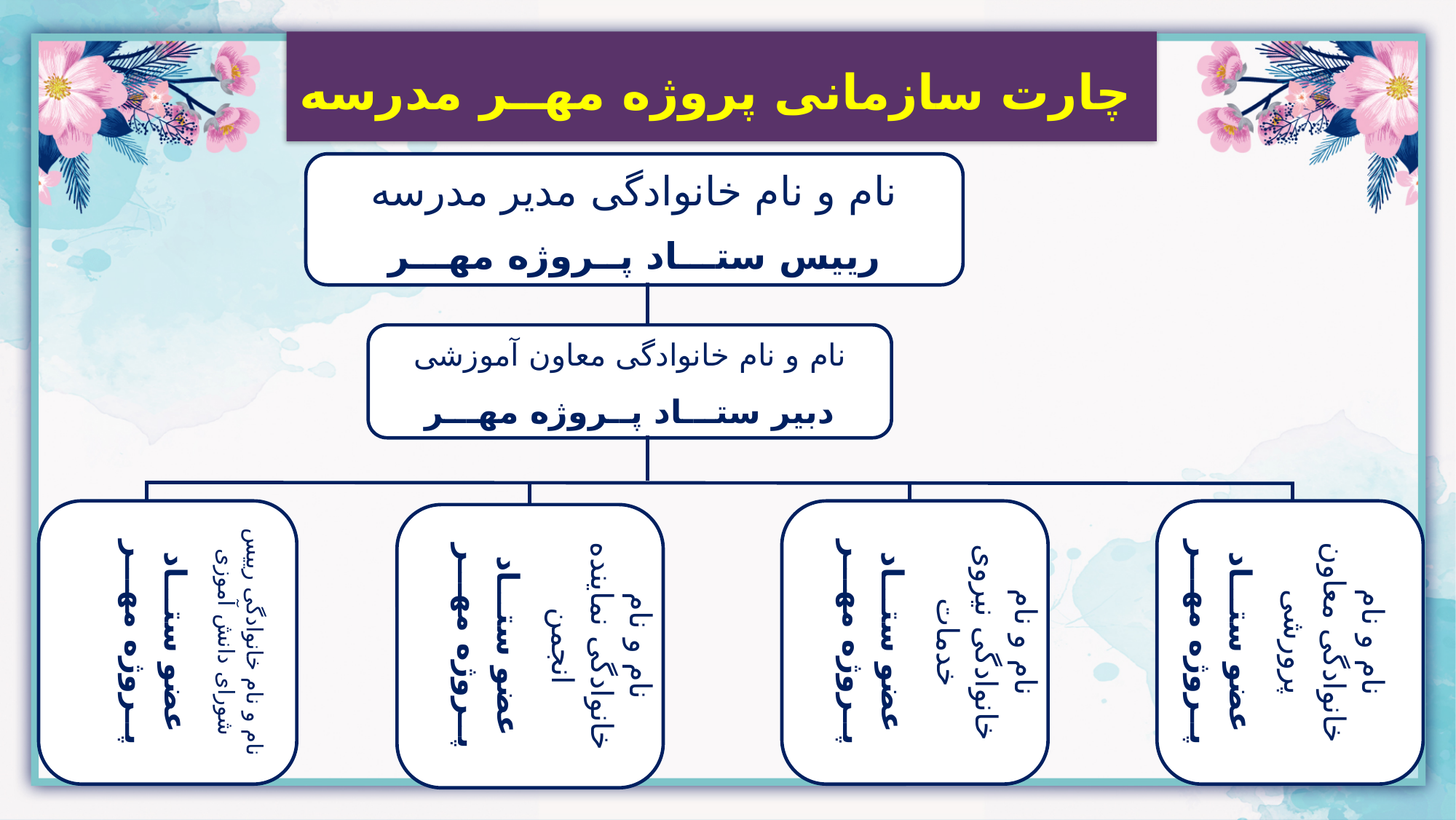

چارت سازمانی پروژه مهــر مدرسه
نام و نام خانوادگی مدیر مدرسه
رییس ستـــاد پــروژه مهـــر
نام و نام خانوادگی معاون آموزشی
دبیر ستـــاد پــروژه مهـــر
نام و نام خانوادگی رییس شورای دانش آموزی
عضو ستـــاد پــروژه مهـــر

نام و نام خانوادگی نیروی خدمات
عضو ستـــاد پــروژه مهـــر

نام و نام خانوادگی معاون پرورشی
عضو ستـــاد پــروژه مهـــر
نام و نام خانوادگی نماینده انجمن
عضو ستـــاد پــروژه مهـــر